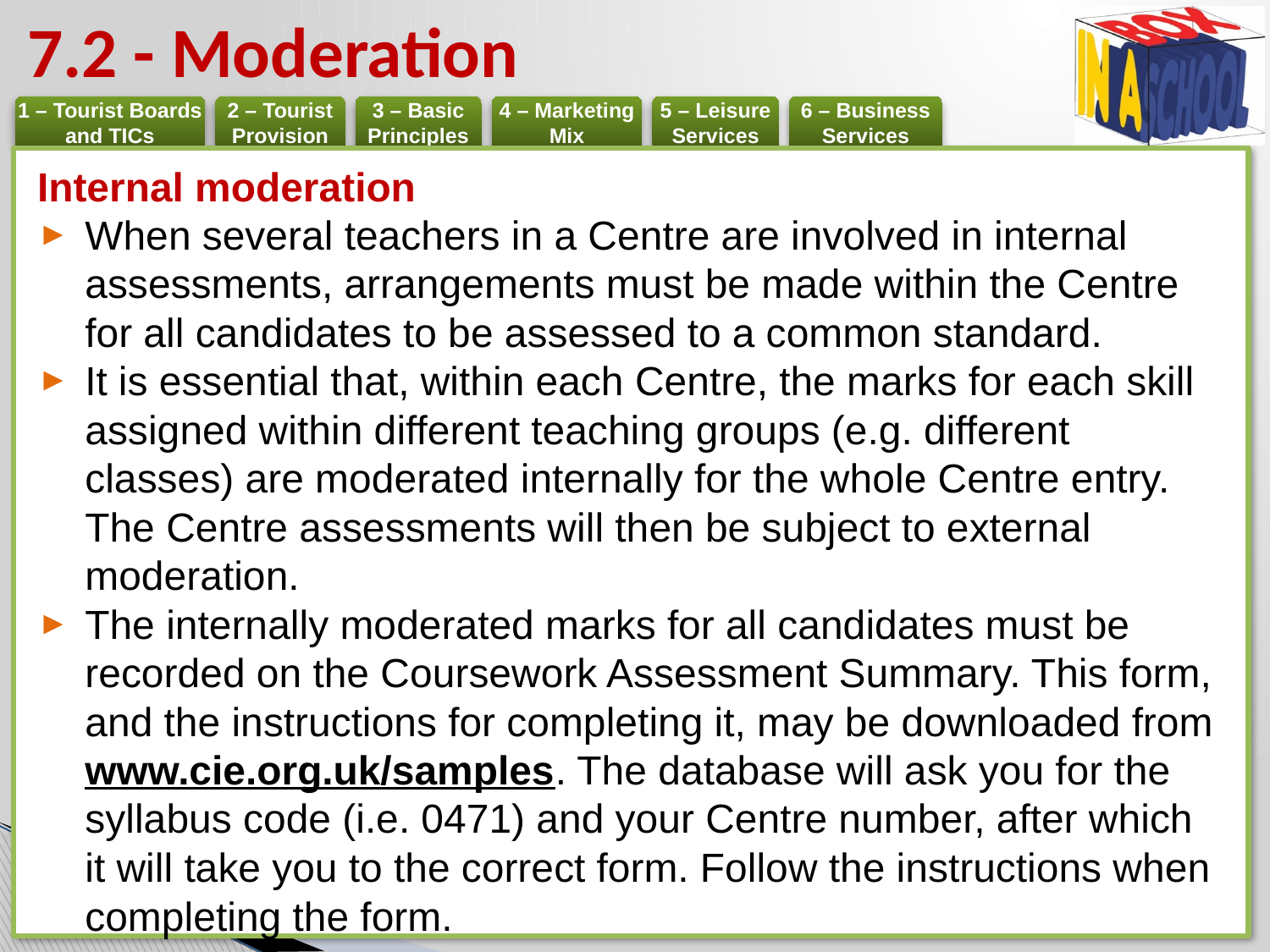

# 7.2 - Moderation
Internal moderation
When several teachers in a Centre are involved in internal assessments, arrangements must be made within the Centre for all candidates to be assessed to a common standard.
It is essential that, within each Centre, the marks for each skill assigned within different teaching groups (e.g. different classes) are moderated internally for the whole Centre entry. The Centre assessments will then be subject to external moderation.
The internally moderated marks for all candidates must be recorded on the Coursework Assessment Summary. This form, and the instructions for completing it, may be downloaded from www.cie.org.uk/samples. The database will ask you for the syllabus code (i.e. 0471) and your Centre number, after which it will take you to the correct form. Follow the instructions when completing the form.